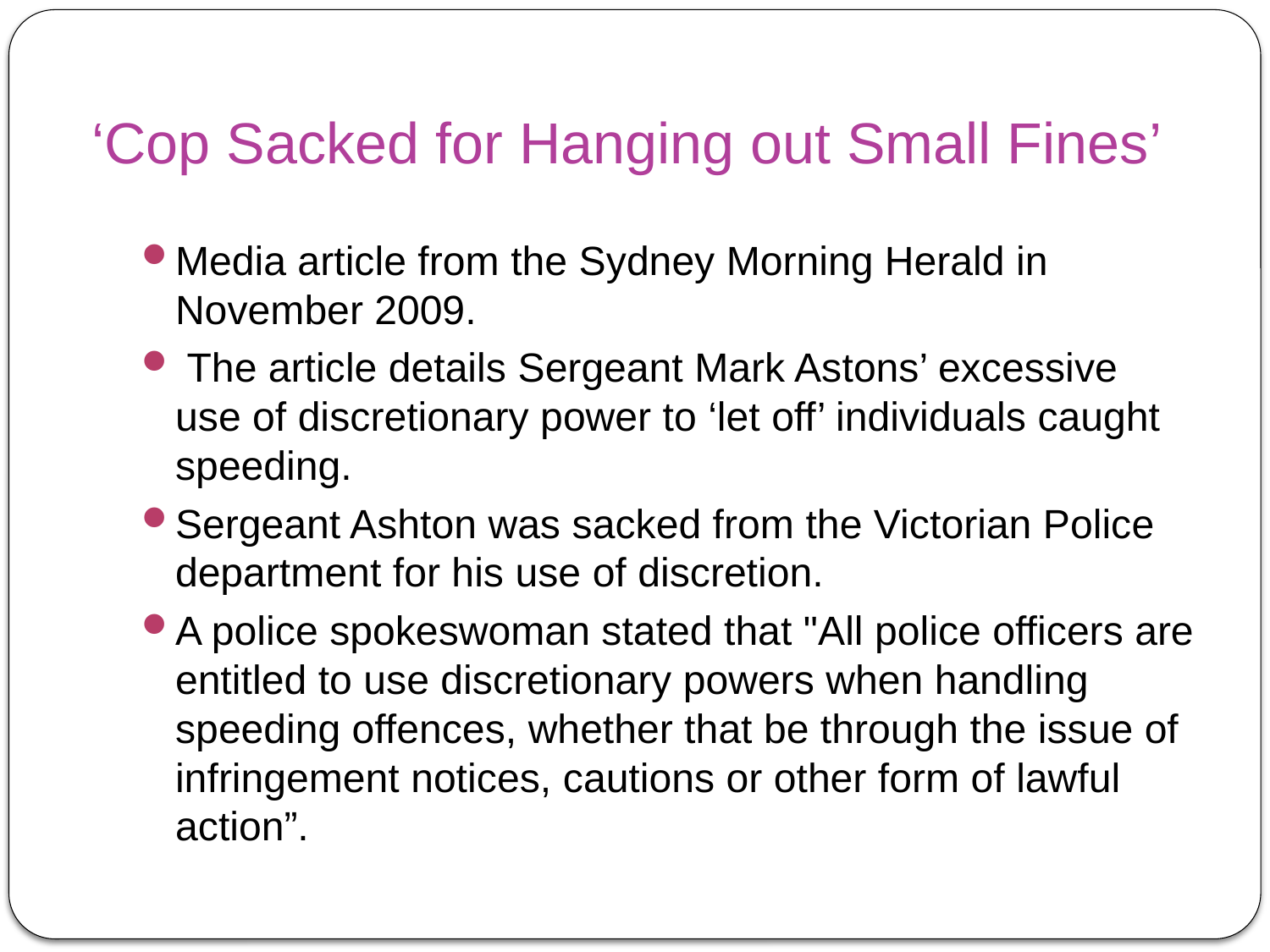

# ‘Cop Sacked for Hanging out Small Fines’
Media article from the Sydney Morning Herald in November 2009.
 The article details Sergeant Mark Astons’ excessive use of discretionary power to ‘let off’ individuals caught speeding.
Sergeant Ashton was sacked from the Victorian Police department for his use of discretion.
A police spokeswoman stated that "All police officers are entitled to use discretionary powers when handling speeding offences, whether that be through the issue of infringement notices, cautions or other form of lawful action”.